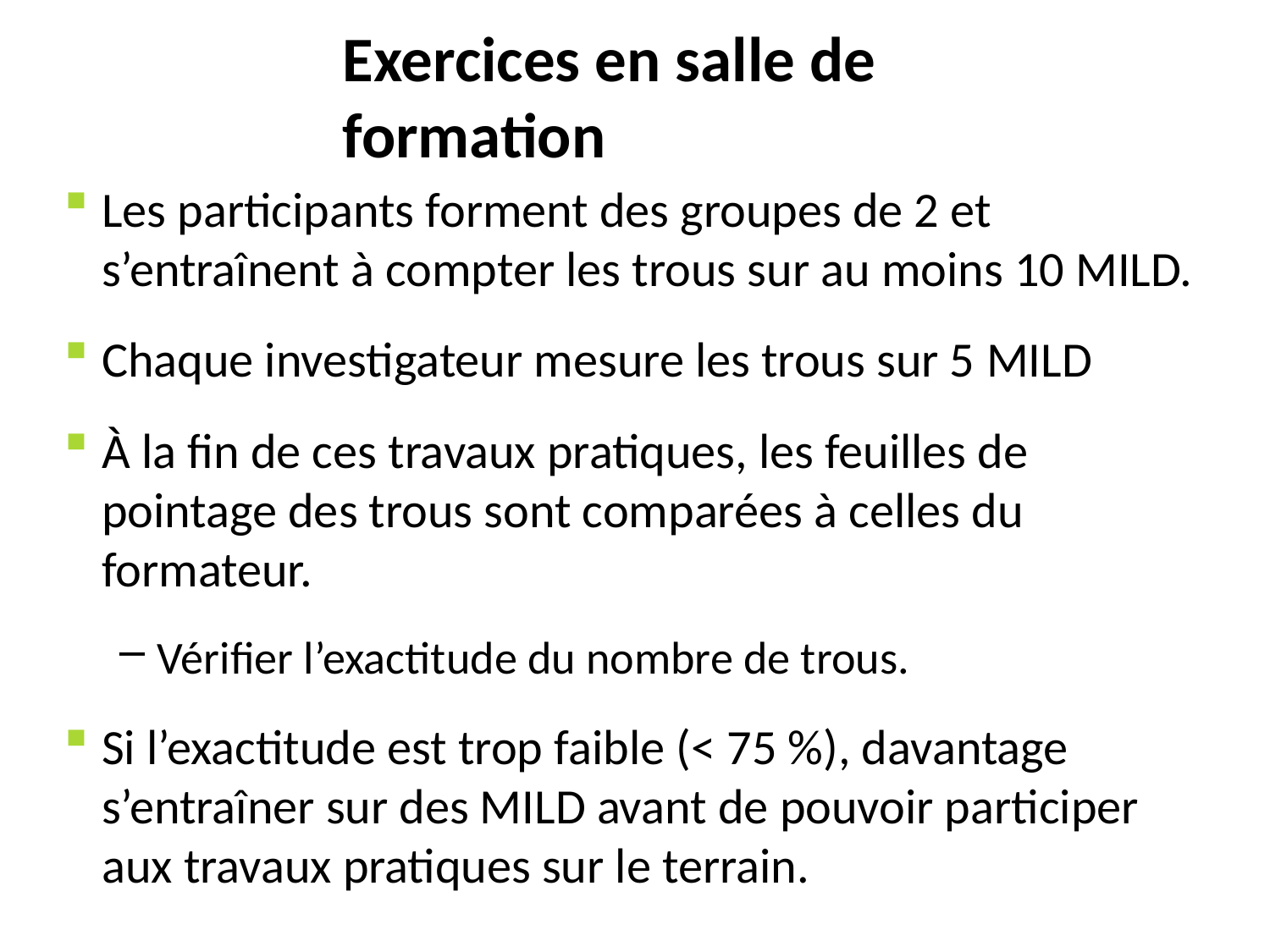

# Exercices en salle de formation
Les participants forment des groupes de 2 et s’entraînent à compter les trous sur au moins 10 MILD.
Chaque investigateur mesure les trous sur 5 MILD
À la fin de ces travaux pratiques, les feuilles de pointage des trous sont comparées à celles du formateur.
Vérifier l’exactitude du nombre de trous.
Si l’exactitude est trop faible (< 75 %), davantage s’entraîner sur des MILD avant de pouvoir participer aux travaux pratiques sur le terrain.